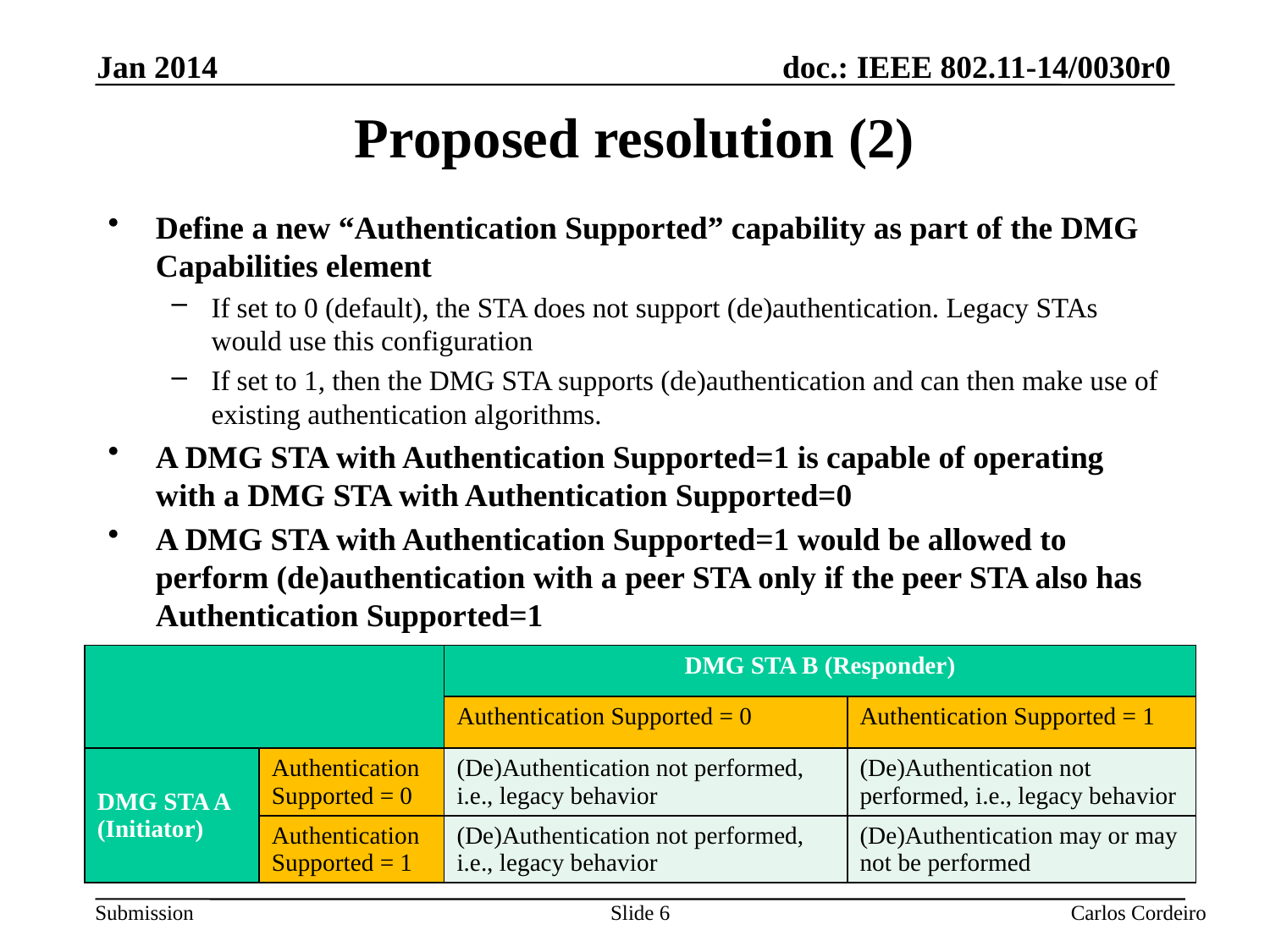

Jan 2014
# Proposed resolution (2)
Define a new “Authentication Supported” capability as part of the DMG Capabilities element
If set to 0 (default), the STA does not support (de)authentication. Legacy STAs would use this configuration
If set to 1, then the DMG STA supports (de)authentication and can then make use of existing authentication algorithms.
A DMG STA with Authentication Supported=1 is capable of operating with a DMG STA with Authentication Supported=0
A DMG STA with Authentication Supported=1 would be allowed to perform (de)authentication with a peer STA only if the peer STA also has Authentication Supported=1
|  |  | DMG STA B (Responder) |  |
| --- | --- | --- | --- |
|  |  | Authentication Supported = 0 | Authentication Supported = 1 |
| DMG STA A (Initiator) | Authentication Supported = 0 | (De)Authentication not performed, i.e., legacy behavior | (De)Authentication not performed, i.e., legacy behavior |
|  | Authentication Supported = 1 | (De)Authentication not performed, i.e., legacy behavior | (De)Authentication may or may not be performed |
Slide 6
Carlos Cordeiro